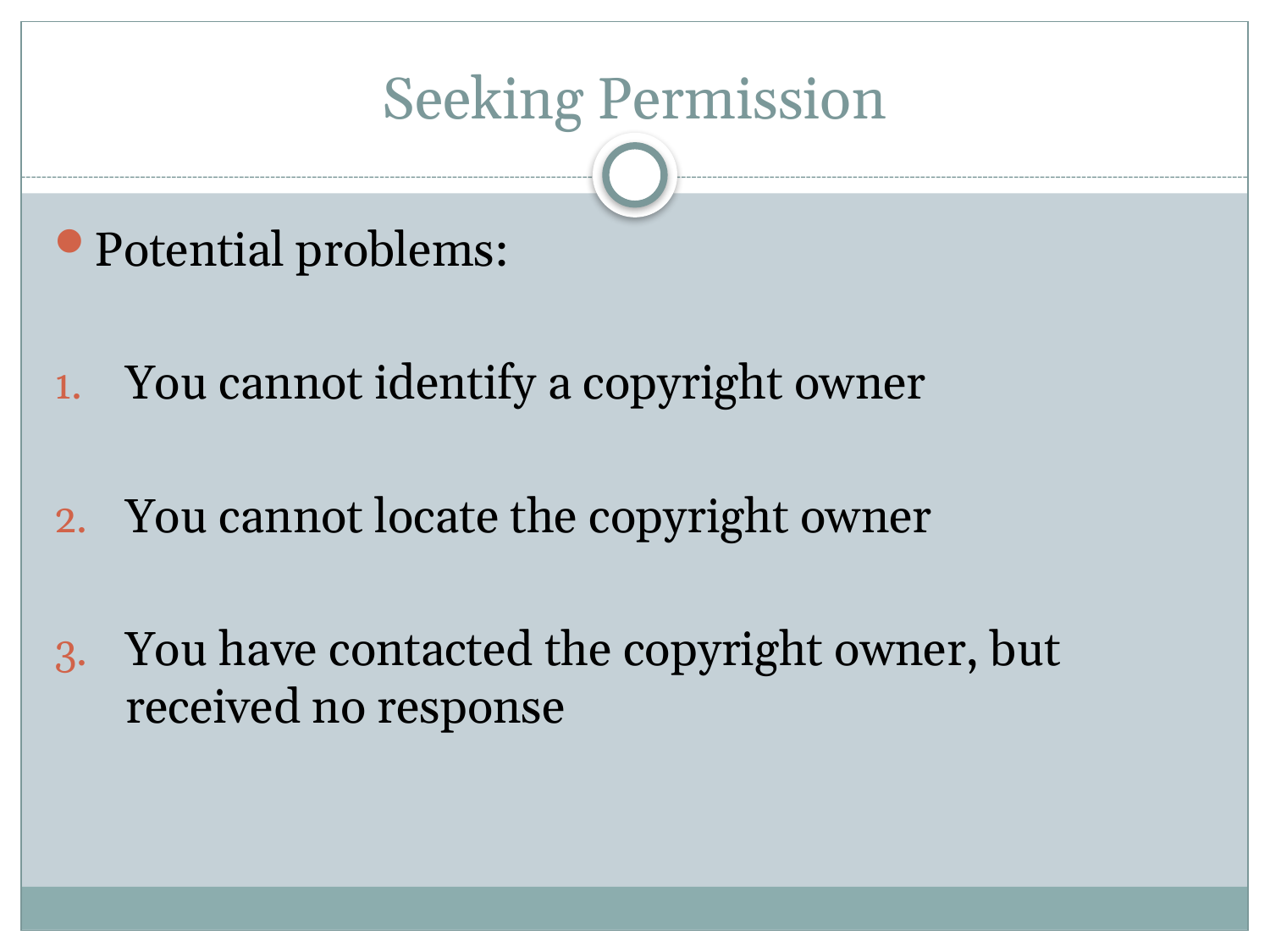

# Seeking Permission
Potential problems:

You cannot identify a copyright owner

You cannot locate the copyright owner

You have contacted the copyright owner, but received no response